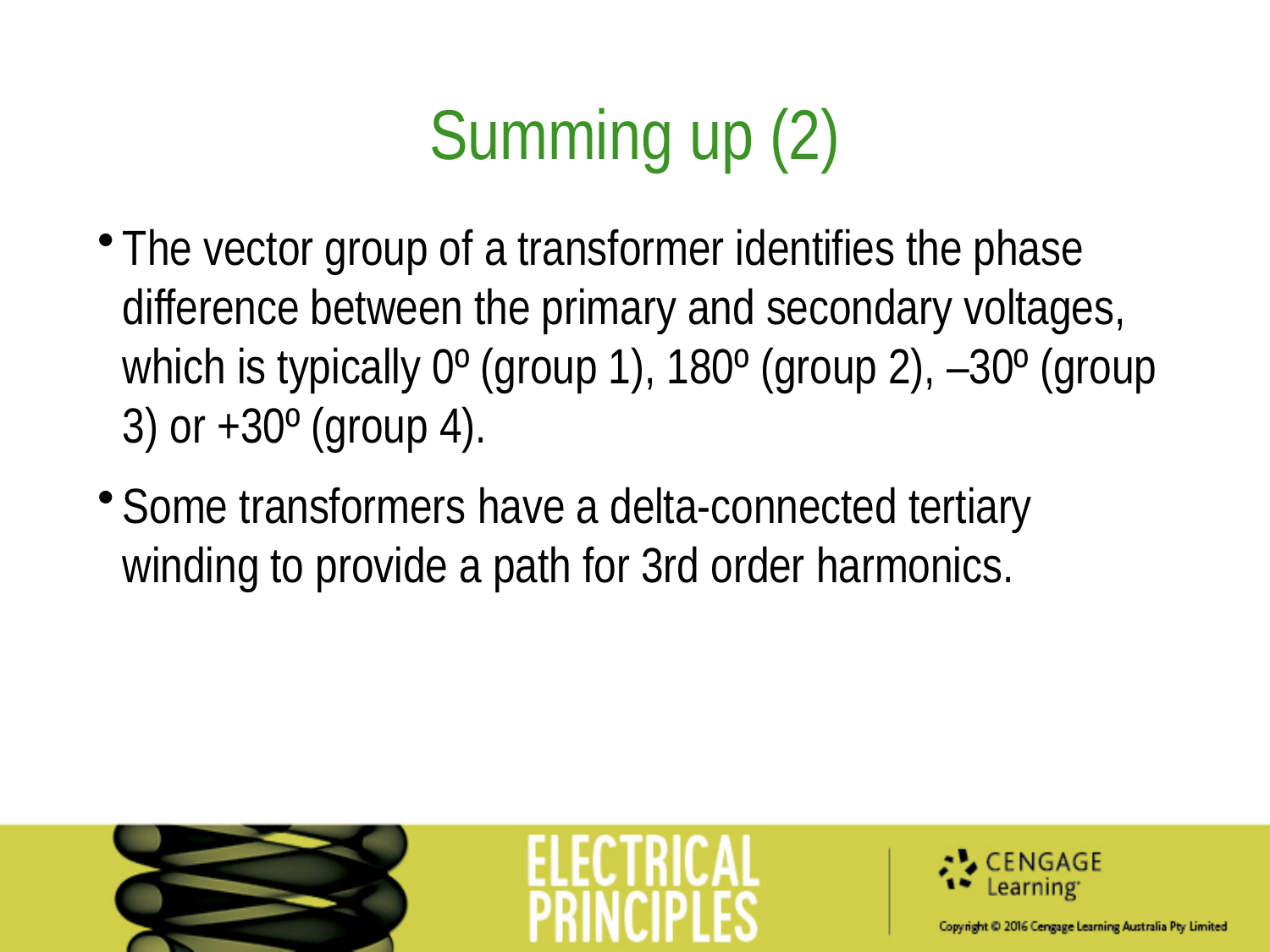

Summing up (2)

The vector group of a transformer identifies the phase difference between the primary and secondary voltages, which is typically 0º (group 1), 180º (group 2), –30º (group 3) or +30º (group 4).
Some transformers have a delta-connected tertiary winding to provide a path for 3rd order harmonics.